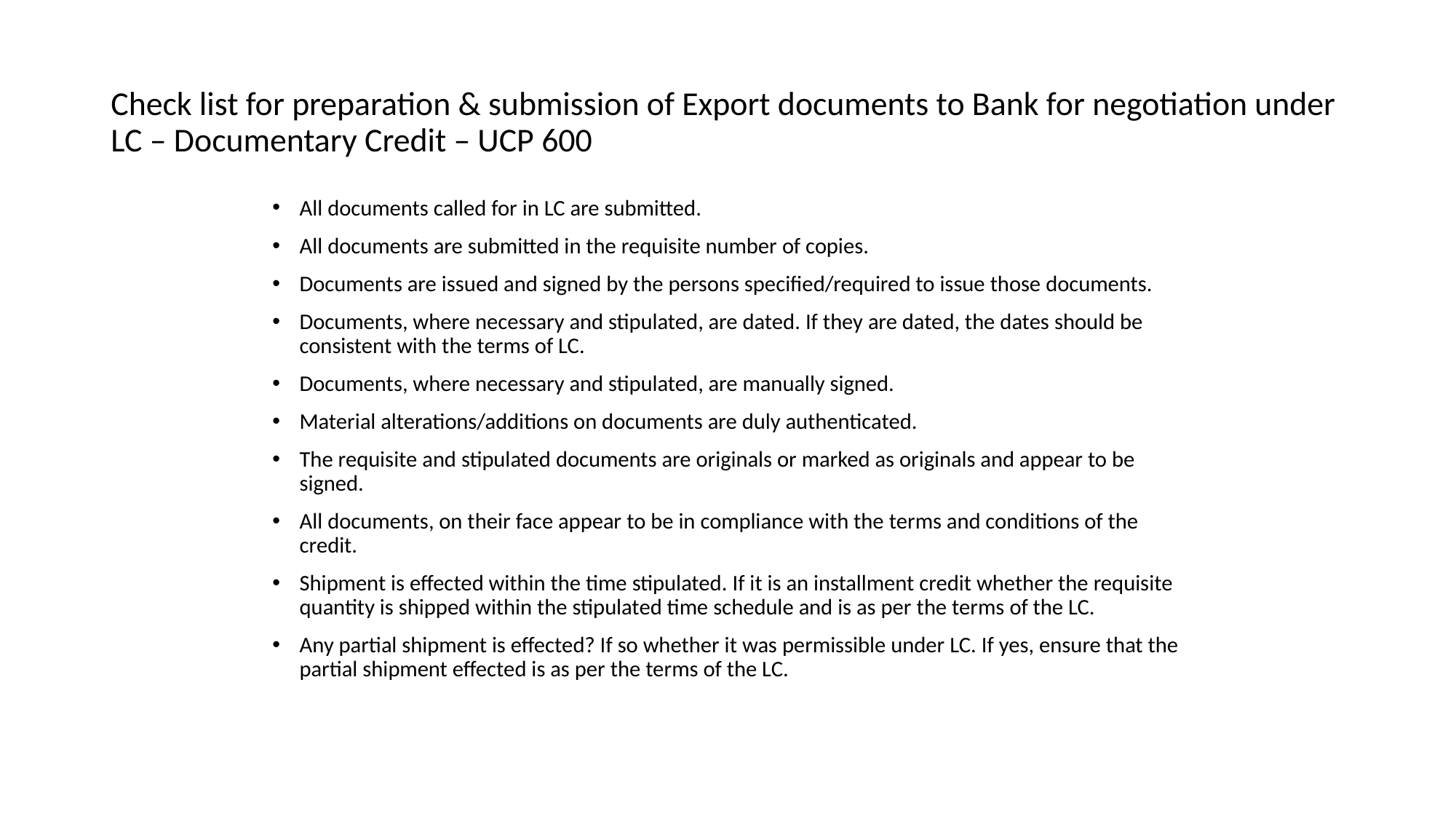

# Check list for preparation & submission of Export documents to Bank for negotiation under LC – Documentary Credit – UCP 600
All documents called for in LC are submitted.
All documents are submitted in the requisite number of copies.
Documents are issued and signed by the persons specified/required to issue those documents.
Documents, where necessary and stipulated, are dated. If they are dated, the dates should be consistent with the terms of LC.
Documents, where necessary and stipulated, are manually signed.
Material alterations/additions on documents are duly authenticated.
The requisite and stipulated documents are originals or marked as originals and appear to be signed.
All documents, on their face appear to be in compliance with the terms and conditions of the credit.
Shipment is effected within the time stipulated. If it is an installment credit whether the requisite quantity is shipped within the stipulated time schedule and is as per the terms of the LC.
Any partial shipment is effected? If so whether it was permissible under LC. If yes, ensure that the partial shipment effected is as per the terms of the LC.